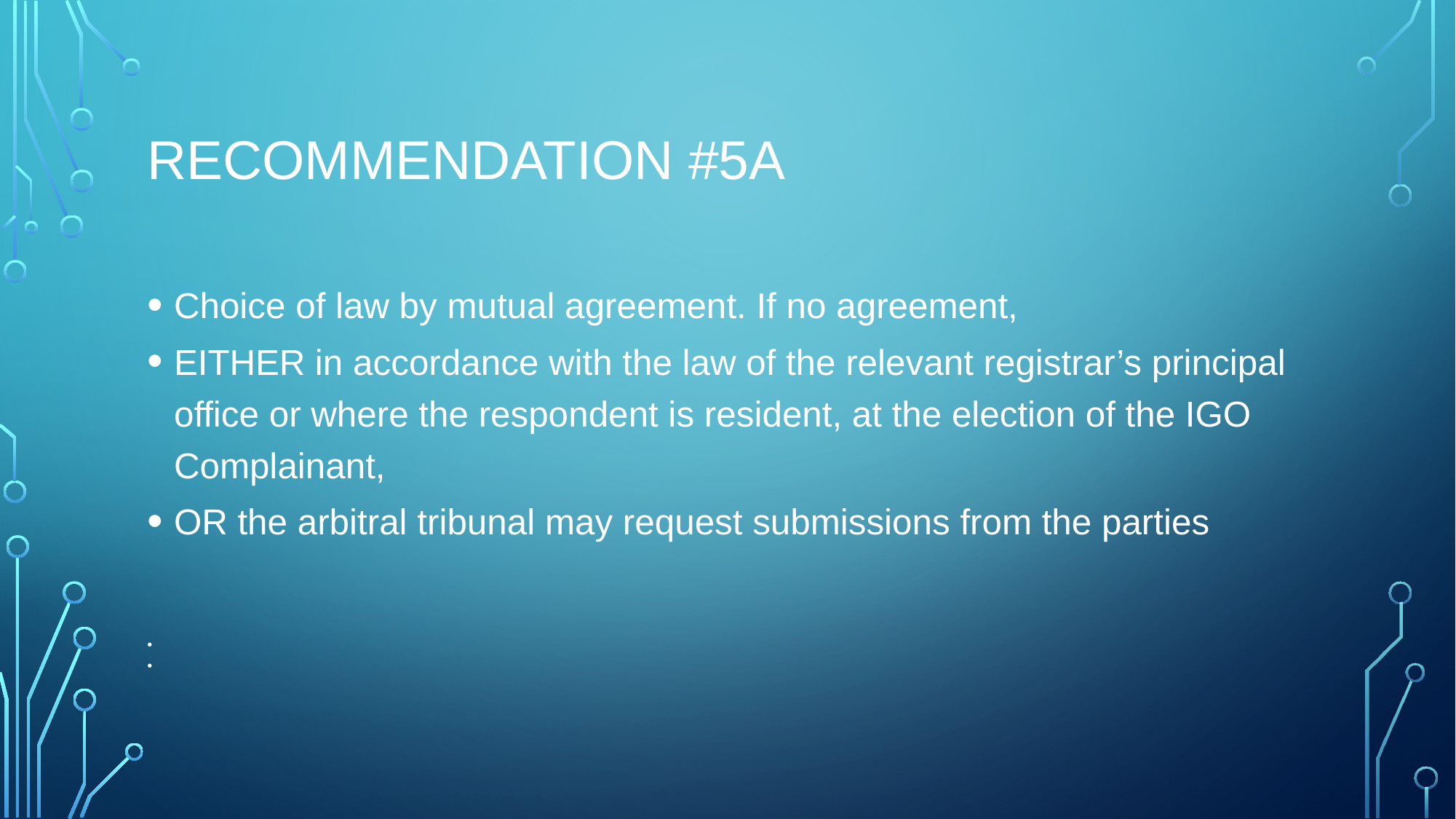

# Recommendation #5A
Choice of law by mutual agreement. If no agreement,
EITHER in accordance with the law of the relevant registrar’s principal office or where the respondent is resident, at the election of the IGO Complainant,
OR the arbitral tribunal may request submissions from the parties